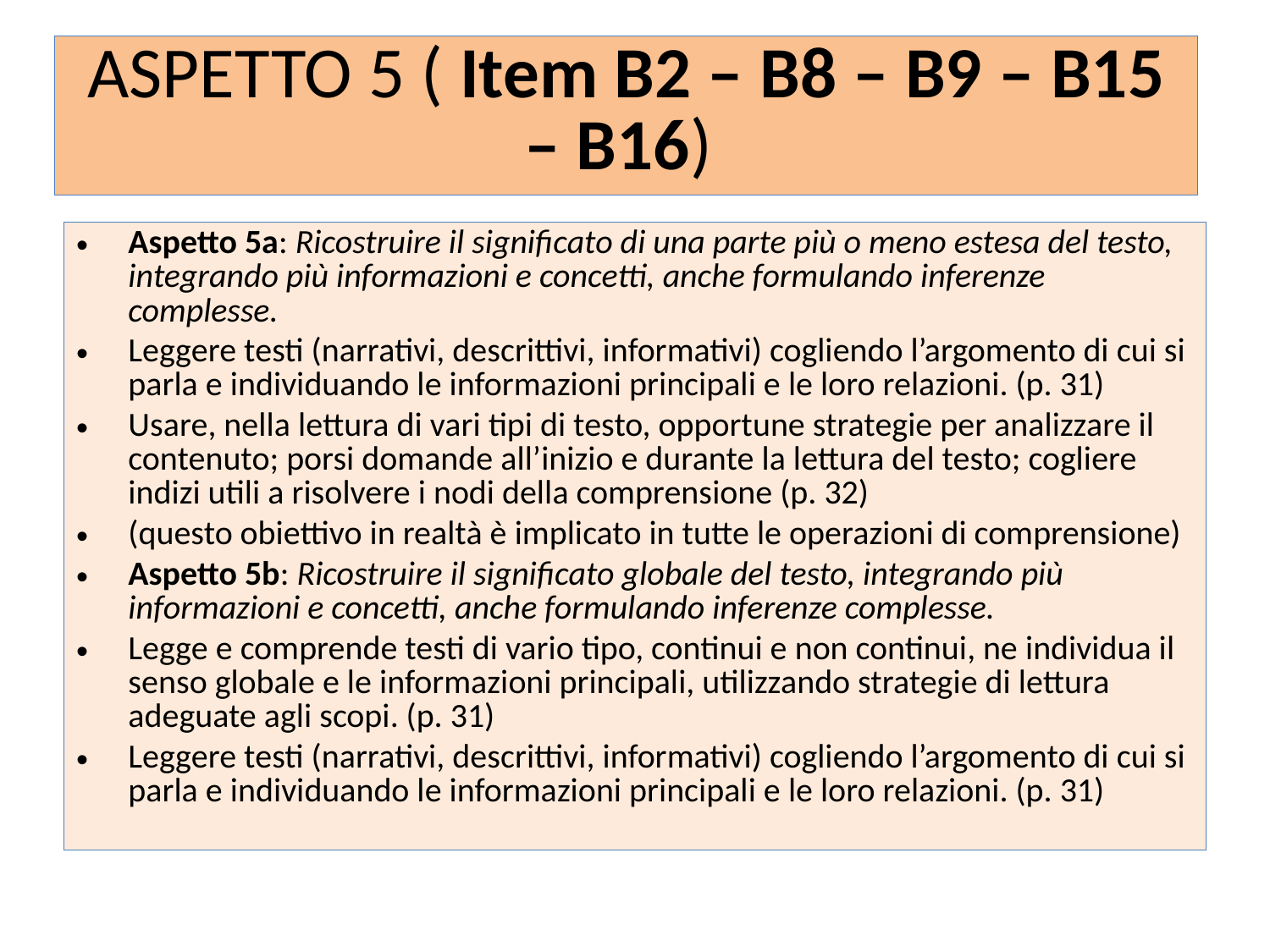

# ASPETTO 5 ( Item B2 – B8 – B9 – B15 – B16)
Aspetto 5a: Ricostruire il significato di una parte più o meno estesa del testo, integrando più informazioni e concetti, anche formulando inferenze complesse.
Leggere testi (narrativi, descrittivi, informativi) cogliendo l’argomento di cui si parla e individuando le informazioni principali e le loro relazioni. (p. 31)
Usare, nella lettura di vari tipi di testo, opportune strategie per analizzare il contenuto; porsi domande all’inizio e durante la lettura del testo; cogliere indizi utili a risolvere i nodi della comprensione (p. 32)
(questo obiettivo in realtà è implicato in tutte le operazioni di comprensione)
Aspetto 5b: Ricostruire il significato globale del testo, integrando più informazioni e concetti, anche formulando inferenze complesse.
Legge e comprende testi di vario tipo, continui e non continui, ne individua il senso globale e le informazioni principali, utilizzando strategie di lettura adeguate agli scopi. (p. 31)
Leggere testi (narrativi, descrittivi, informativi) cogliendo l’argomento di cui si parla e individuando le informazioni principali e le loro relazioni. (p. 31)